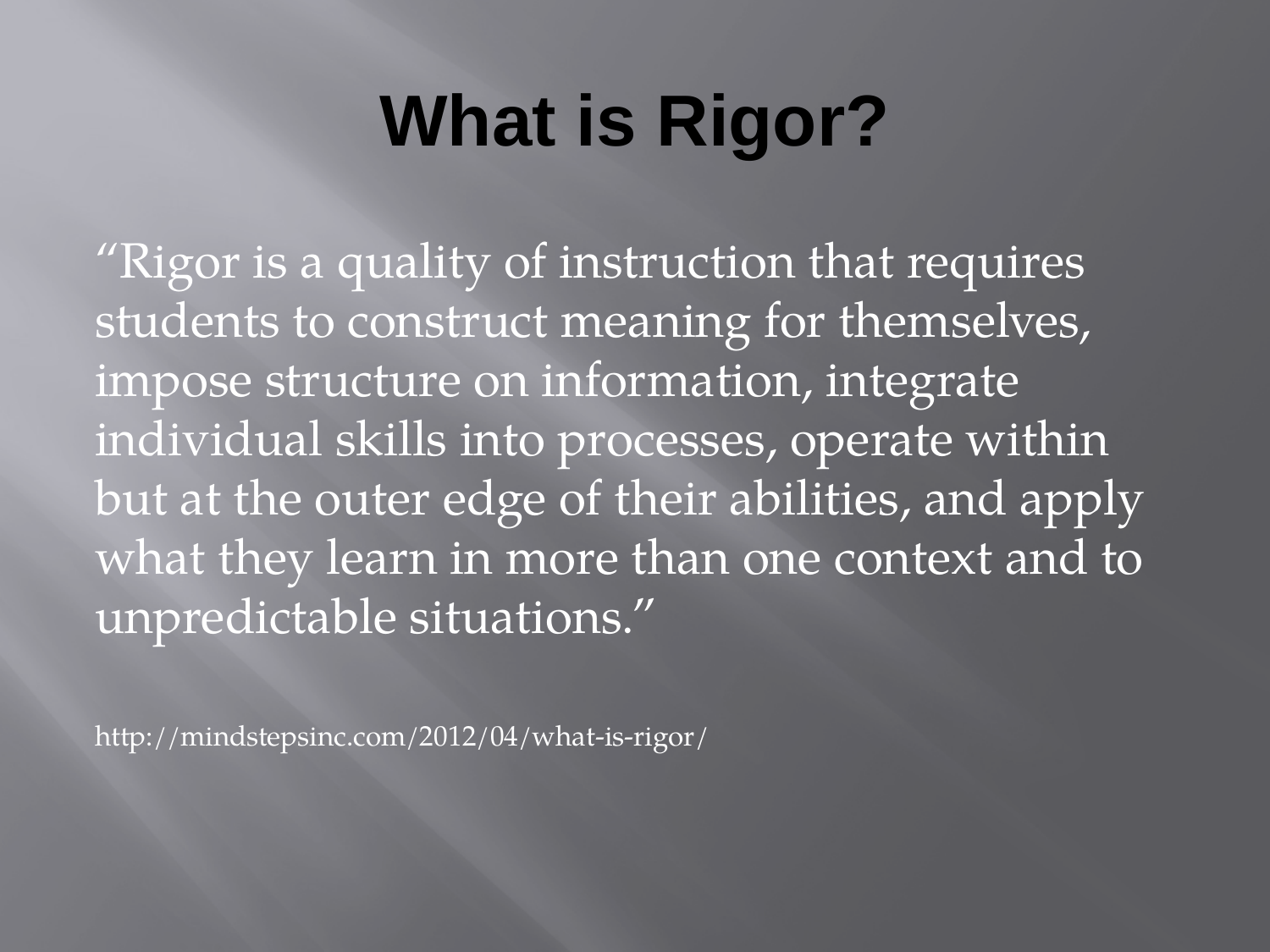

# What is Rigor?
“Rigor is a quality of instruction that requires students to construct meaning for themselves, impose structure on information, integrate individual skills into processes, operate within but at the outer edge of their abilities, and apply what they learn in more than one context and to unpredictable situations.”

http://mindstepsinc.com/2012/04/what-is-rigor/